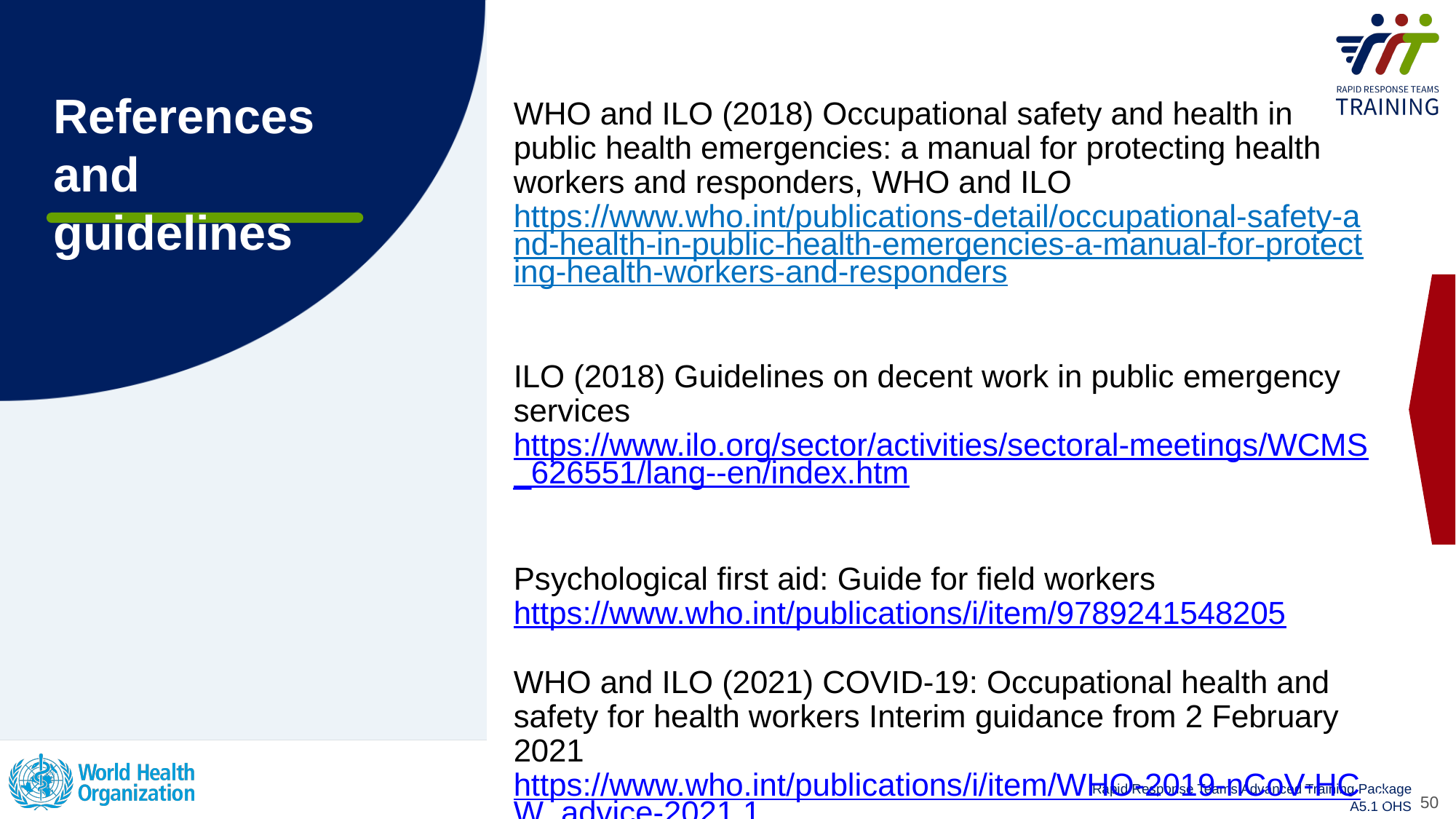

WHO and ILO (2018) Occupational safety and health in public health emergencies: a manual for protecting health workers and responders, WHO and ILO
https://www.who.int/publications-detail/occupational-safety-and-health-in-public-health-emergencies-a-manual-for-protecting-health-workers-and-responders

ILO (2018) Guidelines on decent work in public emergency services https://www.ilo.org/sector/activities/sectoral-meetings/WCMS_626551/lang--en/index.htm

Psychological first aid: Guide for field workers https://www.who.int/publications/i/item/9789241548205

WHO and ILO (2021) COVID-19: Occupational health and safety for health workers Interim guidance from 2 February 2021 https://www.who.int/publications/i/item/WHO-2019-nCoV-HCW_advice-2021.1
50